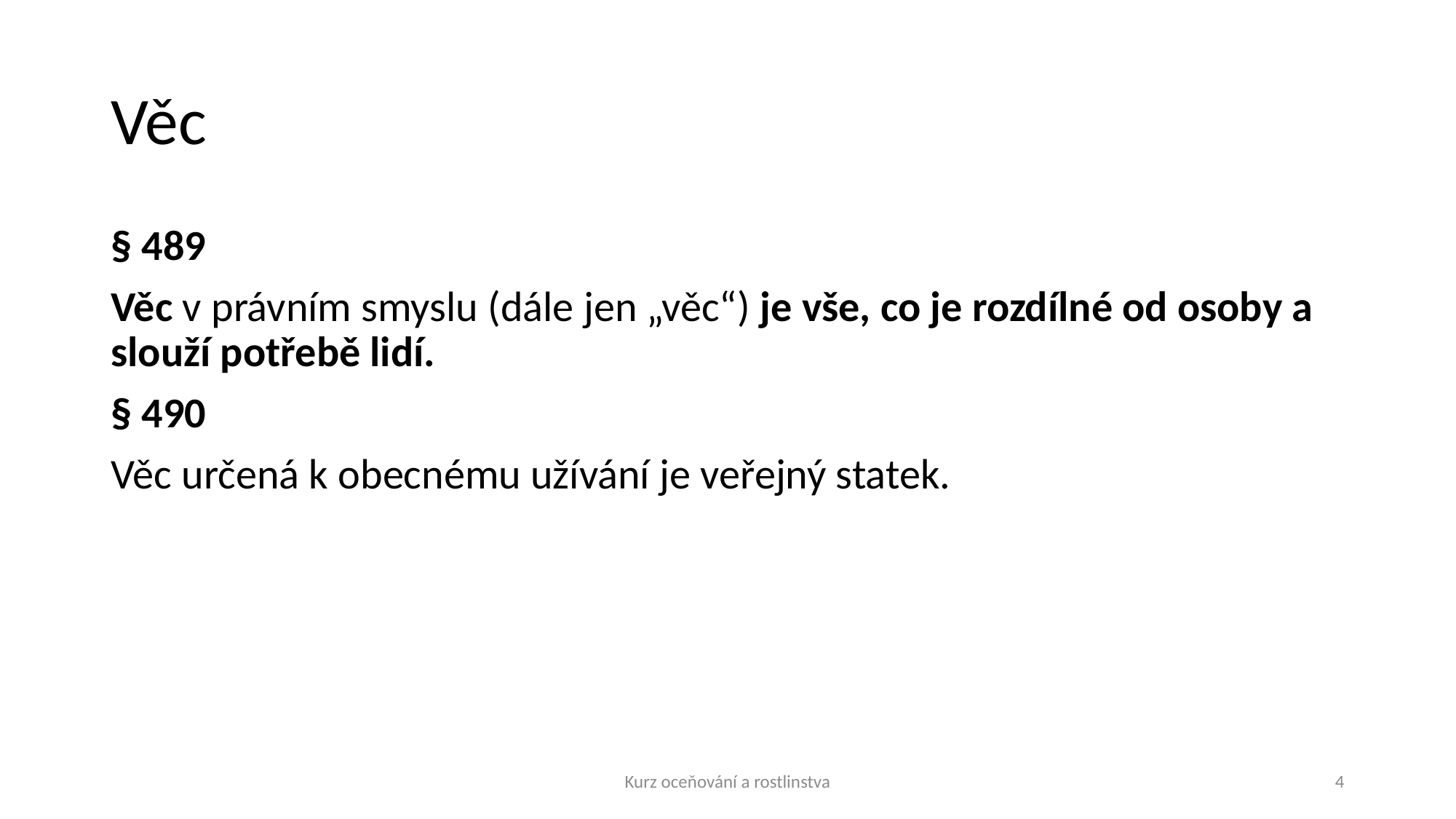

# Věc
§ 489
Věc v právním smyslu (dále jen „věc“) je vše, co je rozdílné od osoby a slouží potřebě lidí.
§ 490
Věc určená k obecnému užívání je veřejný statek.

Kurz oceňování a rostlinstva
4